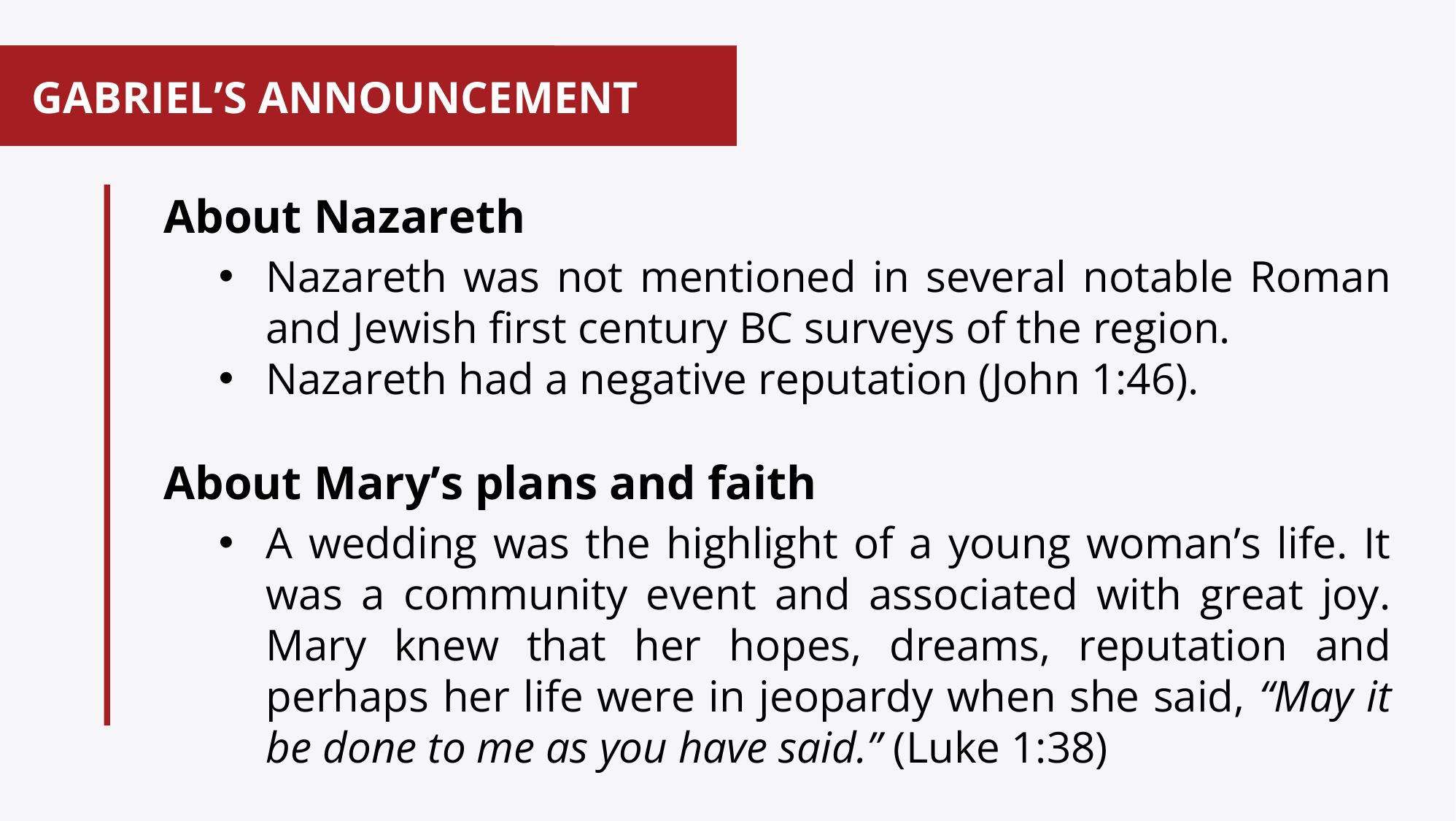

# GABRIEL’S ANNOUNCEMENT
About Nazareth

Nazareth was not mentioned in several notable Roman and Jewish first century BC surveys of the region.
Nazareth had a negative reputation (John 1:46).

About Mary’s plans and faith

A wedding was the highlight of a young woman’s life. It was a community event and associated with great joy. Mary knew that her hopes, dreams, reputation and perhaps her life were in jeopardy when she said, “May it be done to me as you have said.” (Luke 1:38)